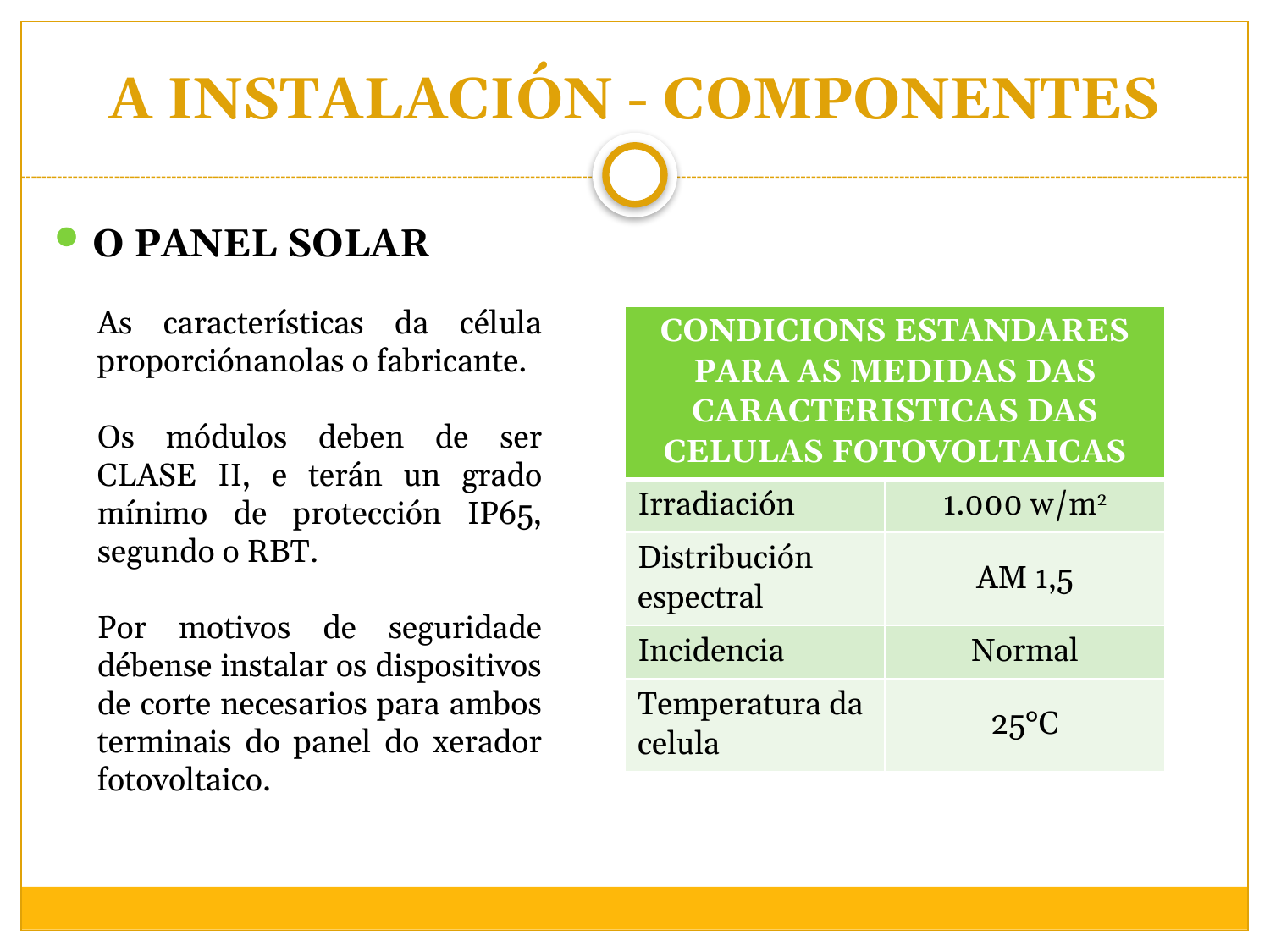

# A INSTALACIÓN - COMPONENTES
O PANEL SOLAR
As características da célula proporciónanolas o fabricante.

Os módulos deben de ser CLASE II, e terán un grado mínimo de protección IP65, segundo o RBT.

Por motivos de seguridade débense instalar os dispositivos de corte necesarios para ambos terminais do panel do xerador fotovoltaico.
| CONDICIONS ESTANDARES PARA AS MEDIDAS DAS CARACTERISTICAS DAS CELULAS FOTOVOLTAICAS |  |
| --- | --- |
| Irradiación | 1.000 w/m2 |
| Distribución espectral | AM 1,5 |
| Incidencia | Normal |
| Temperatura da celula | 25°C |